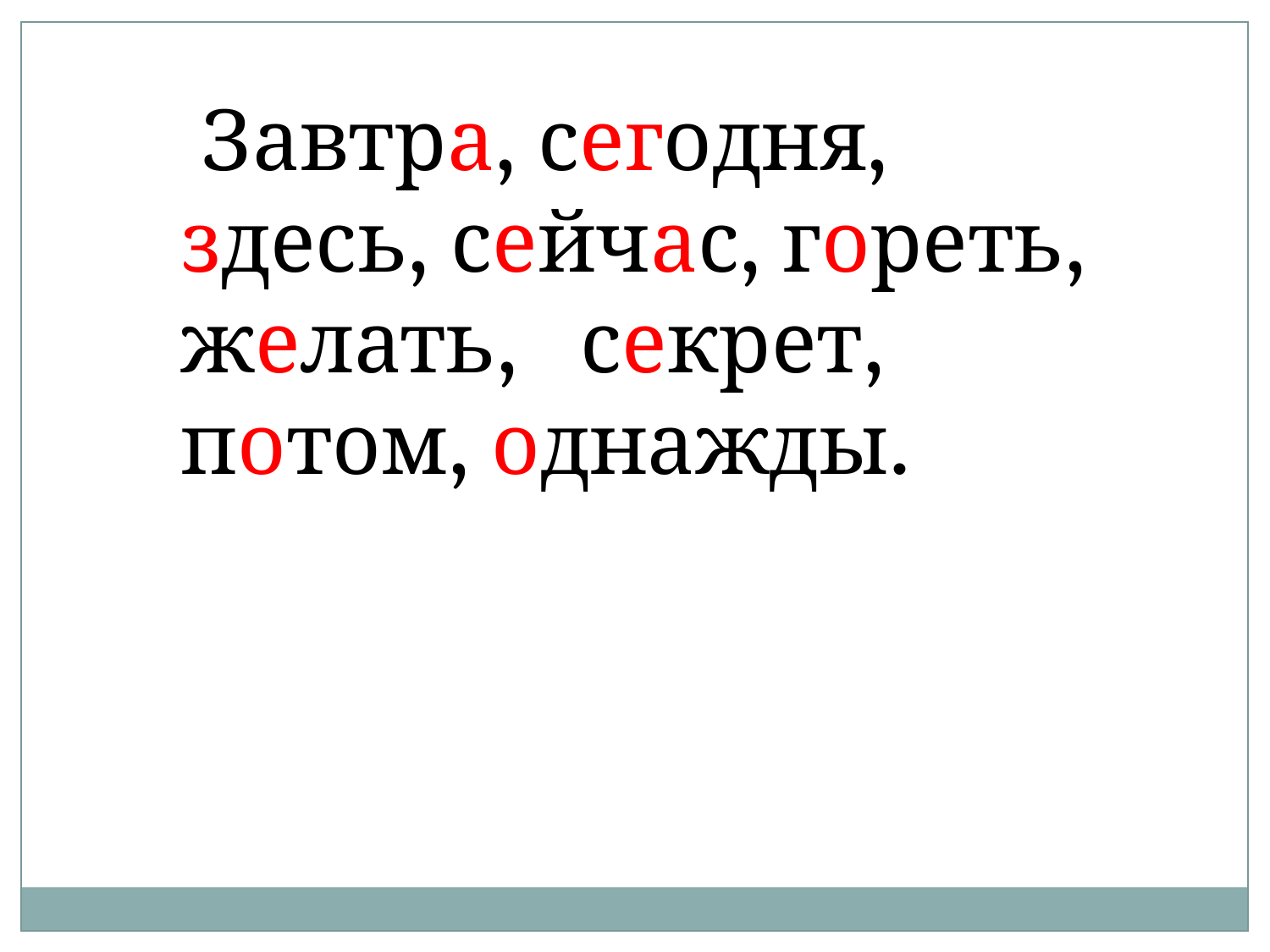

Завтра, сегодня, здесь, сейчас, гореть,   желать,   секрет,   потом, однажды.